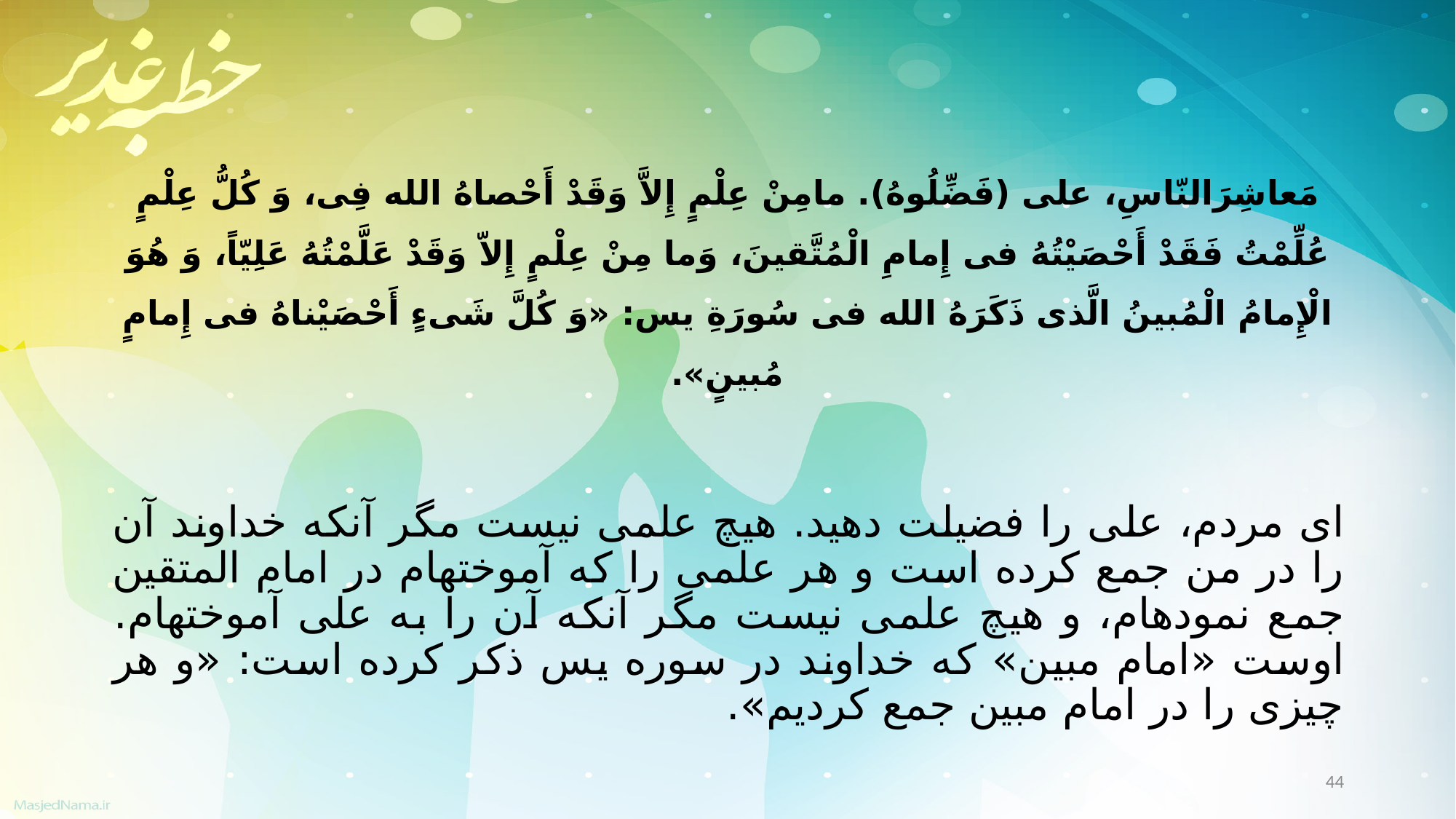

مَعاشِرَالنّاسِ، علی (فَضِّلُوهُ). مامِنْ عِلْمٍ إِلاَّ وَقَدْ أَحْصاهُ الله فِی، وَ کُلُّ عِلْمٍ عُلِّمْتُ فَقَدْ أَحْصَیْتُهُ فی إِمامِ الْمُتَّقینَ، وَما مِنْ عِلْمٍ إِلاّ وَقَدْ عَلَّمْتُهُ عَلِیّاً، وَ هُوَ الْإِمامُ الْمُبینُ الَّذی ذَکَرَهُ الله فی سُورَةِ یس: «وَ کُلَّ شَیءٍ أَحْصَیْناهُ فی إِمامٍ مُبینٍ».
اى مردم، على را فضیلت دهید. هیچ علمى نیست مگر آنکه خداوند آن را در من جمع کرده است و هر علمى را که آموخته‏ام در امام المتقین جمع نموده‏ام، و هیچ علمى نیست مگر آنکه آن را به على آموخته‏ام. اوست «امام مبین» که خداوند در سوره یس ذکر کرده است: «و هر چیزى را در امام مبین جمع کردیم».
44